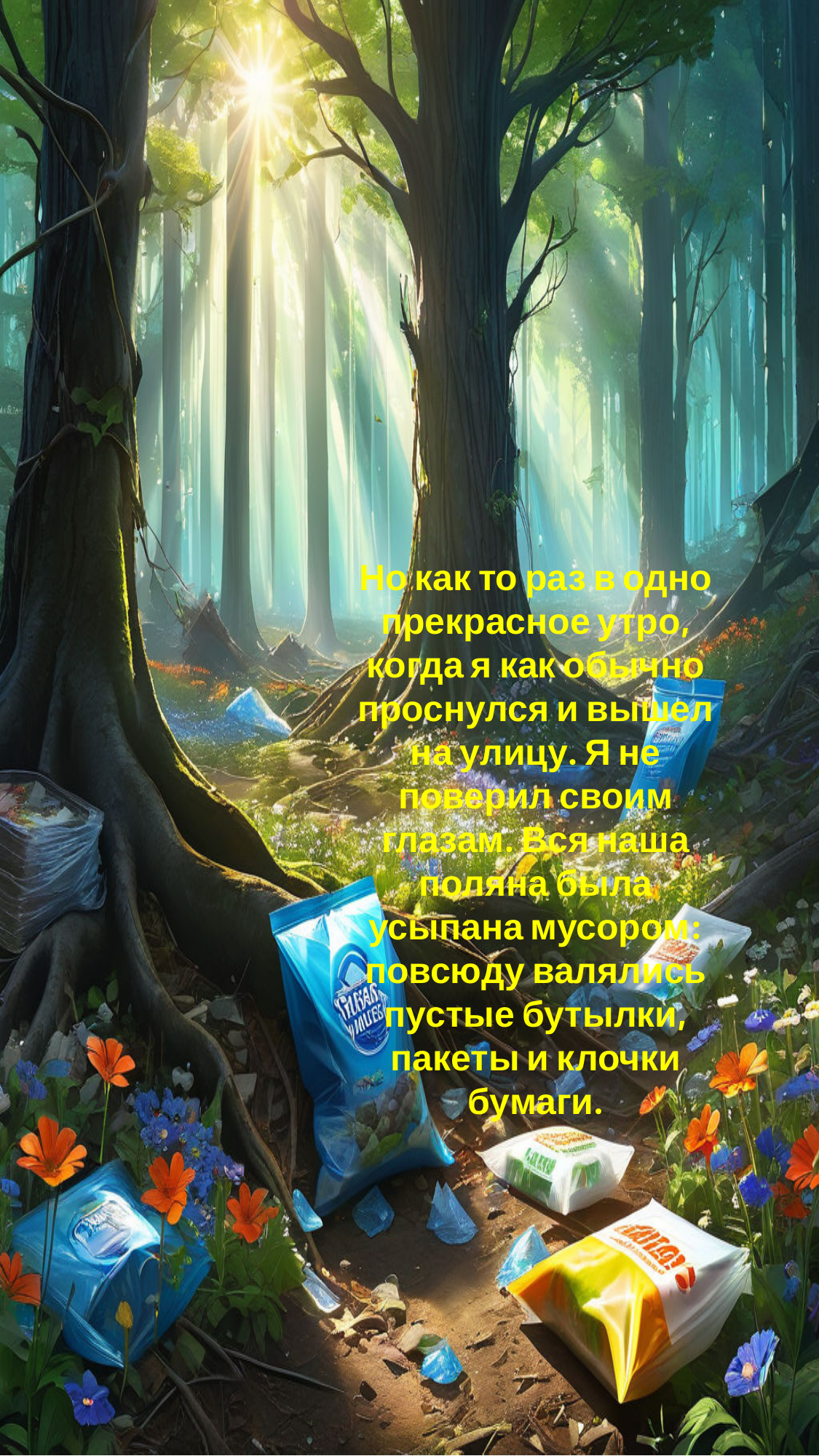

Но как то раз в одно прекрасное утро, когда я как обычно проснулся и вышел на улицу. Я не поверил своим глазам. Вся наша поляна была усыпана мусором: повсюду валялись пустые бутылки, пакеты и клочки бумаги.